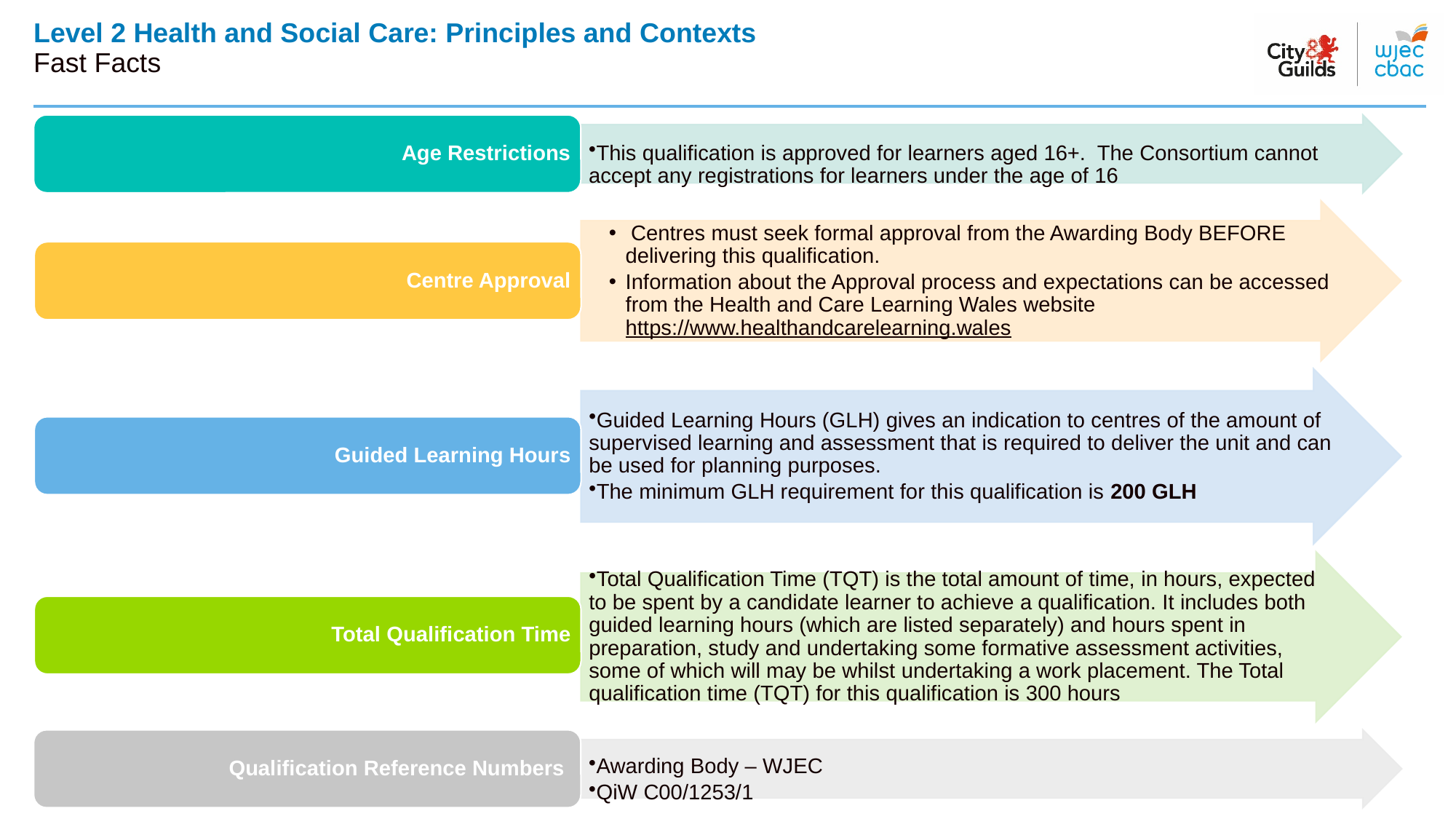

# Level 2 Health and Social Care: Principles and Contexts Fast Facts

This qualification is approved for learners aged 16+.  The Consortium cannot accept any registrations for learners under the age of 16

Age Restrictions
 Centres must seek formal approval from the Awarding Body BEFORE delivering this qualification.
Information about the Approval process and expectations can be accessed from the Health and Care Learning Wales website https://www.healthandcarelearning.wales
Centre Approval

Guided Learning Hours (GLH) gives an indication to centres of the amount of supervised learning and assessment that is required to deliver the unit and can be used for planning purposes.
The minimum GLH requirement for this qualification is 200 GLH

Guided Learning Hours

Total Qualification Time (TQT) is the total amount of time, in hours, expected to be spent by a candidate learner to achieve a qualification. It includes both guided learning hours (which are listed separately) and hours spent in preparation, study and undertaking some formative assessment activities, some of which will may be whilst undertaking a work placement. The Total qualification time (TQT) for this qualification is 300 hours

Total Qualification Time

Awarding Body – WJEC
QiW C00/1253/1
Qualification Reference Numbers